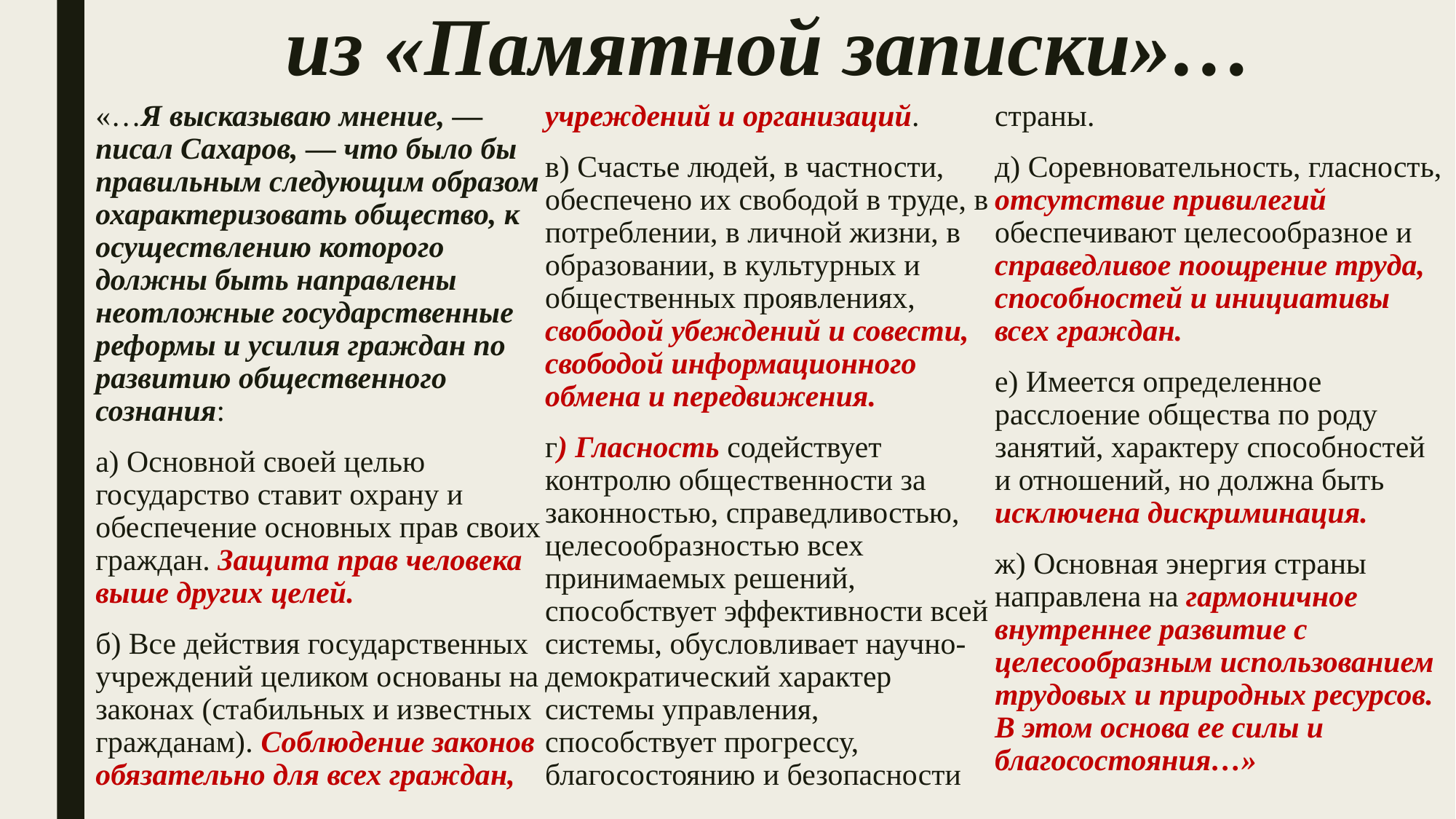

# из «Памятной записки»…
«…Я высказываю мнение, — писал Сахаров, — что было бы правильным следующим образом охарактеризовать общество, к осуществлению которого должны быть направлены неотложные государственные реформы и усилия граждан по развитию общественного сознания:
а) Основной своей целью государство ставит охрану и обеспечение основных прав своих граждан. Защита прав человека выше других целей.
б) Все действия государственных учреждений целиком основаны на законах (стабильных и известных гражданам). Соблюдение законов обязательно для всех граждан, учреждений и организаций.
в) Счастье людей, в частности, обеспечено их свободой в труде, в потреблении, в личной жизни, в образовании, в культурных и общественных проявлениях, свободой убеждений и совести, свободой информационного обмена и передвижения.
г) Гласность содействует контролю общественности за законностью, справедливостью, целесообразностью всех принимаемых решений, способствует эффективности всей системы, обусловливает научно-демократический характер системы управления, способствует прогрессу, благосостоянию и безопасности страны.
д) Соревновательность, гласность, отсутствие привилегий обеспечивают целесообразное и справедливое поощрение труда, способностей и инициативы всех граждан.
е) Имеется определенное расслоение общества по роду занятий, характеру способностей и отношений, но должна быть исключена дискриминация.
ж) Основная энергия страны направлена на гармоничное внутреннее развитие с целесообразным использованием трудовых и природных ресурсов. В этом основа ее силы и благосостояния…»